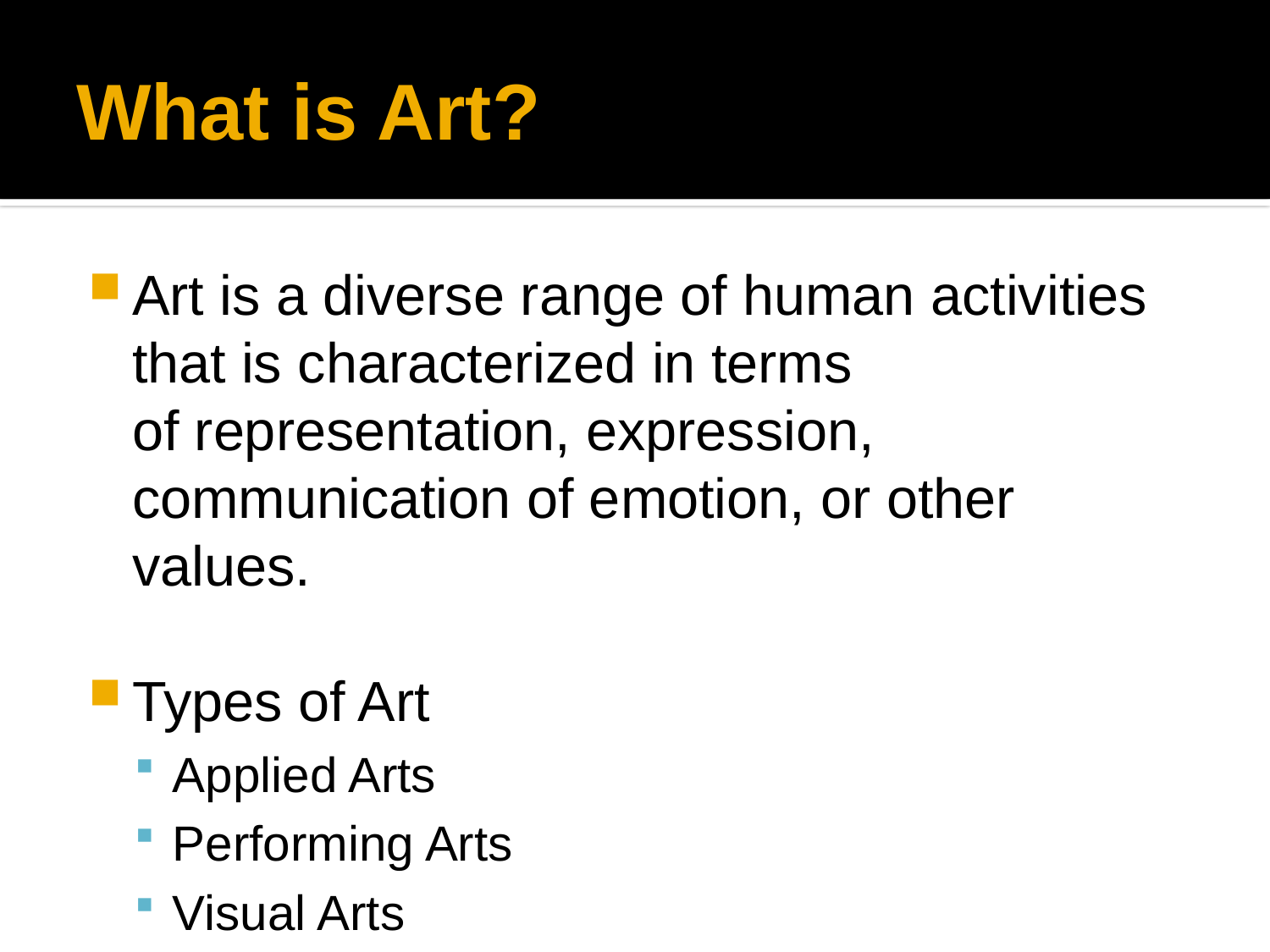

# What is Art?
Art is a diverse range of human activities that is characterized in terms of representation, expression, communication of emotion, or other values.

Types of Art
Applied Arts
Performing Arts
Visual Arts